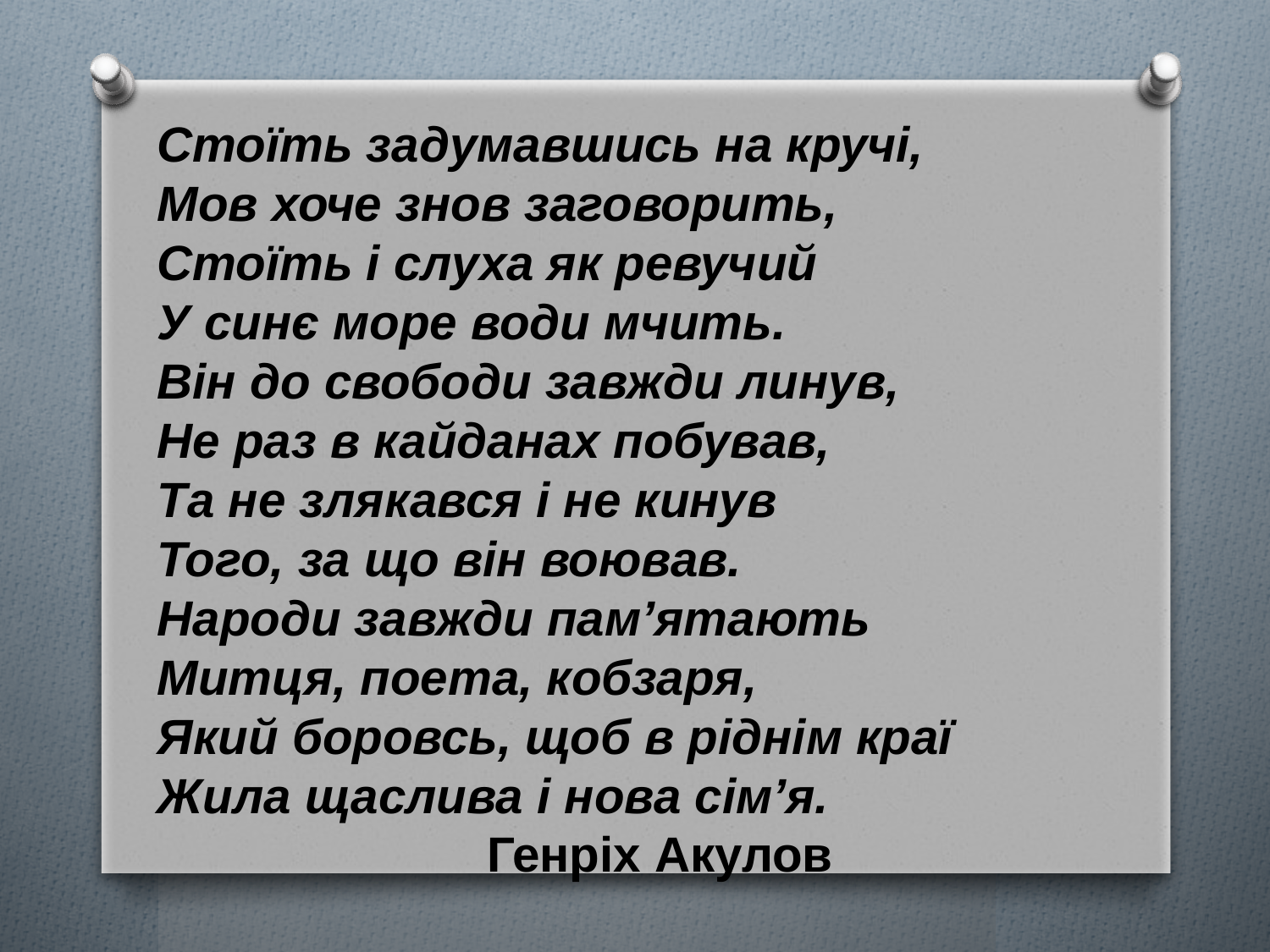

Стоїть задумавшись на кручі,
Мов хоче знов заговорить,
Стоїть і слуха як ревучий
У синє море води мчить.
Він до свободи завжди линув,
Не раз в кайданах побував,
Та не злякався і не кинув
Того, за що він воював.
Народи завжди пам’ятають
Митця, поета, кобзаря,
Який боровсь, щоб в ріднім краї
Жила щаслива і нова сім’я.
                        Генріх Акулов